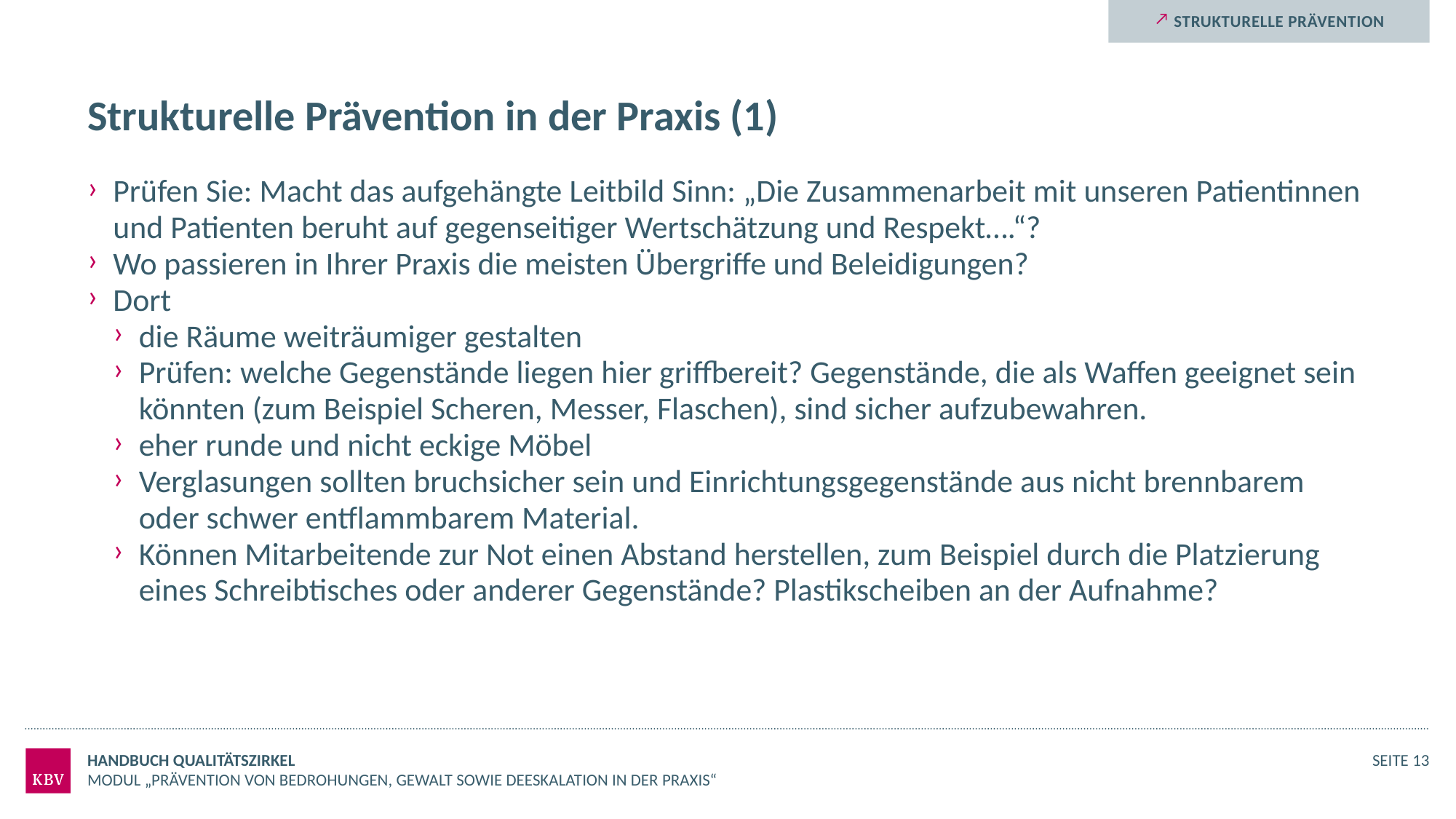

Strukturelle Prävention
# Strukturelle Prävention in der Praxis (1)
Prüfen Sie: Macht das aufgehängte Leitbild Sinn: „Die Zusammenarbeit mit unseren Patientinnen und Patienten beruht auf gegenseitiger Wertschätzung und Respekt….“?
Wo passieren in Ihrer Praxis die meisten Übergriffe und Beleidigungen?
Dort
die Räume weiträumiger gestalten
Prüfen: welche Gegenstände liegen hier griffbereit? Gegenstände, die als Waffen geeignet sein könnten (zum Beispiel Scheren, Messer, Flaschen), sind sicher aufzubewahren.
eher runde und nicht eckige Möbel
Verglasungen sollten bruchsicher sein und Einrichtungsgegenstände aus nicht brennbarem oder schwer entflammbarem Material.
Können Mitarbeitende zur Not einen Abstand herstellen, zum Beispiel durch die Platzierung eines Schreibtisches oder anderer Gegenstände? Plastikscheiben an der Aufnahme?

Handbuch Qualitätszirkel
Seite 13
Modul „Prävention von Bedrohungen, Gewalt sowie Deeskalation in der Praxis“